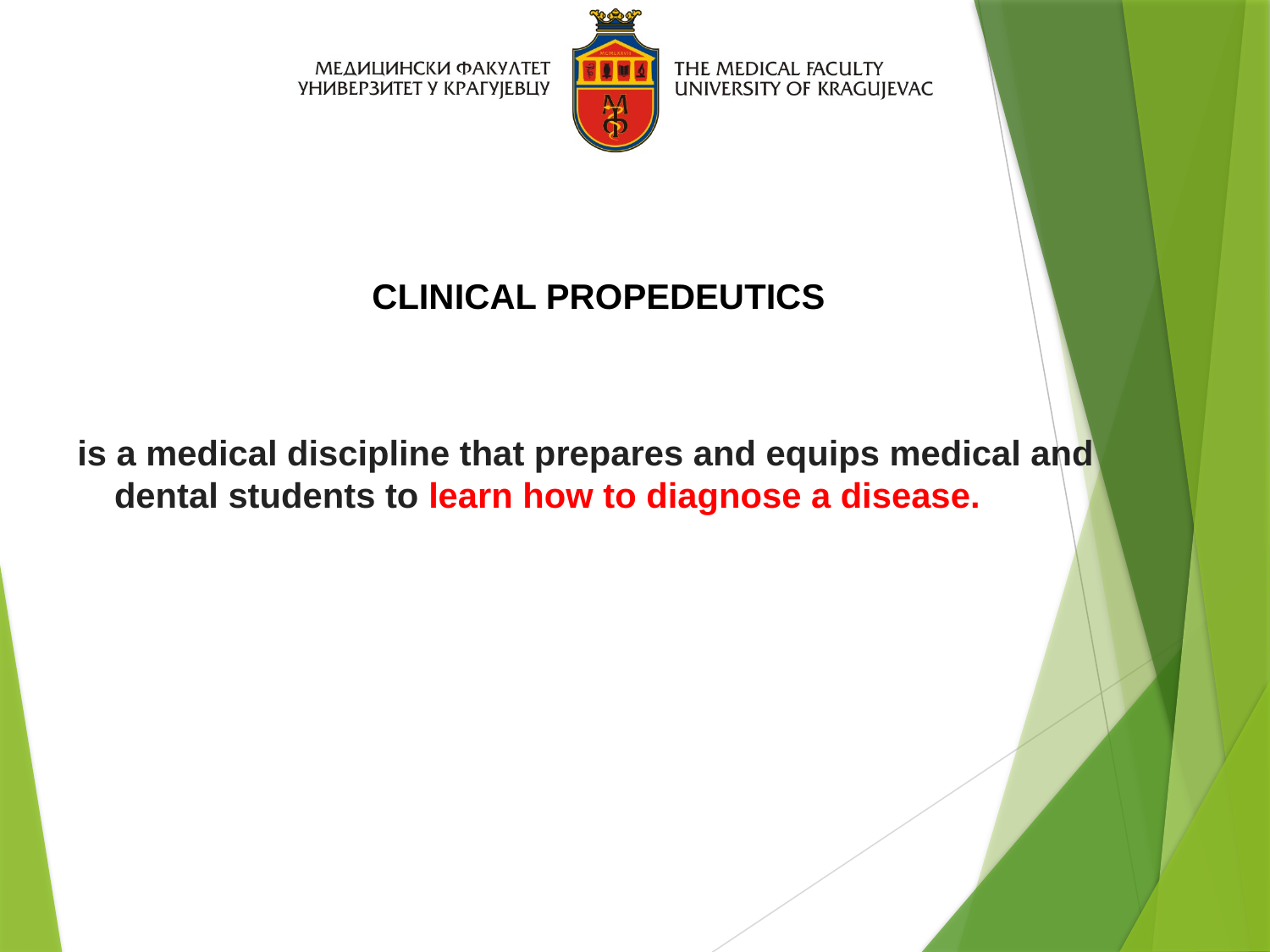

CLINICAL PROPEDEUTICS

is a medical discipline that prepares and equips medical and dental students to learn how to diagnose a disease.